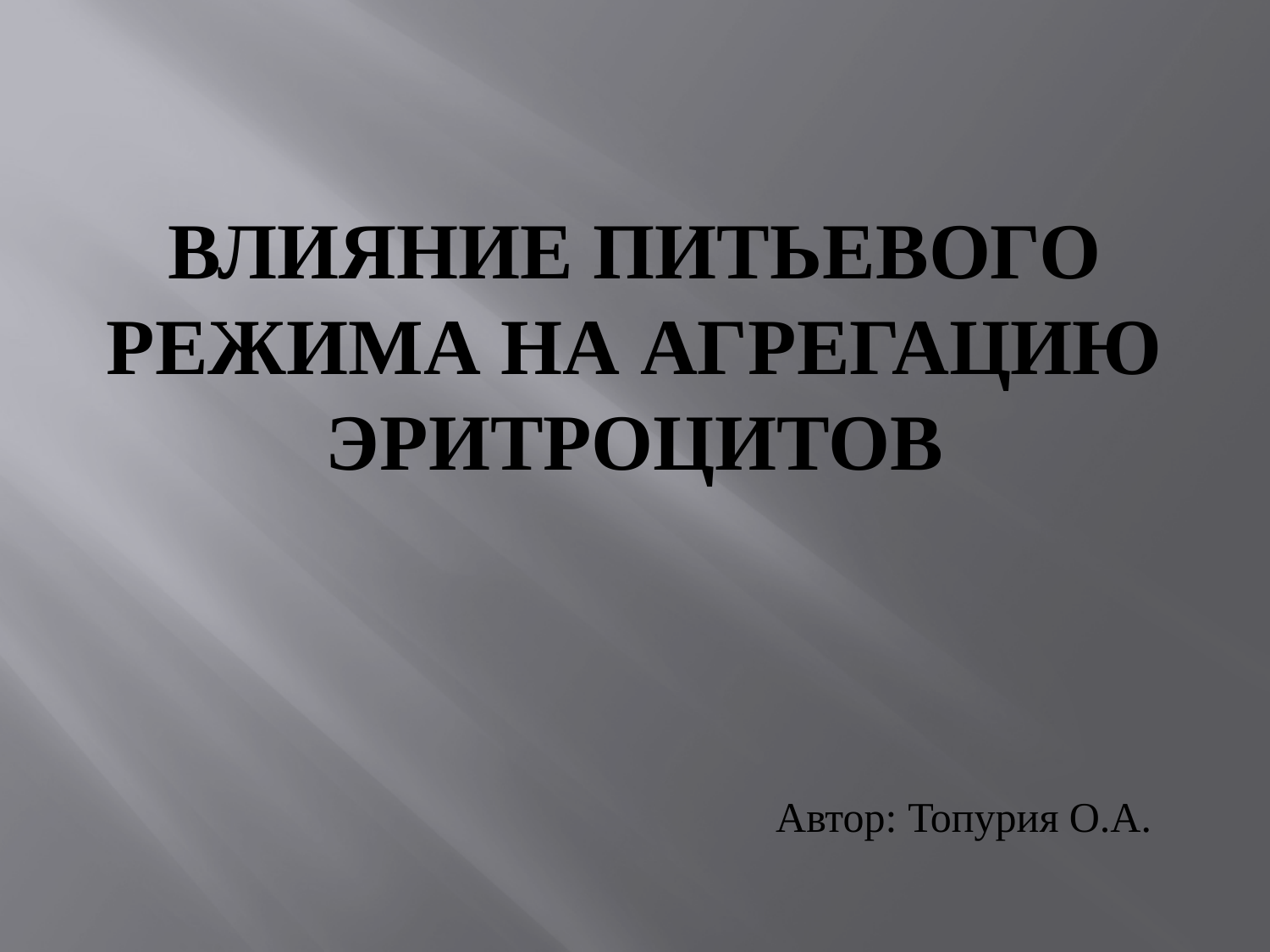

# Влияние питьевого режима на агрегацию эритроцитов

Автор: Топурия О.А.